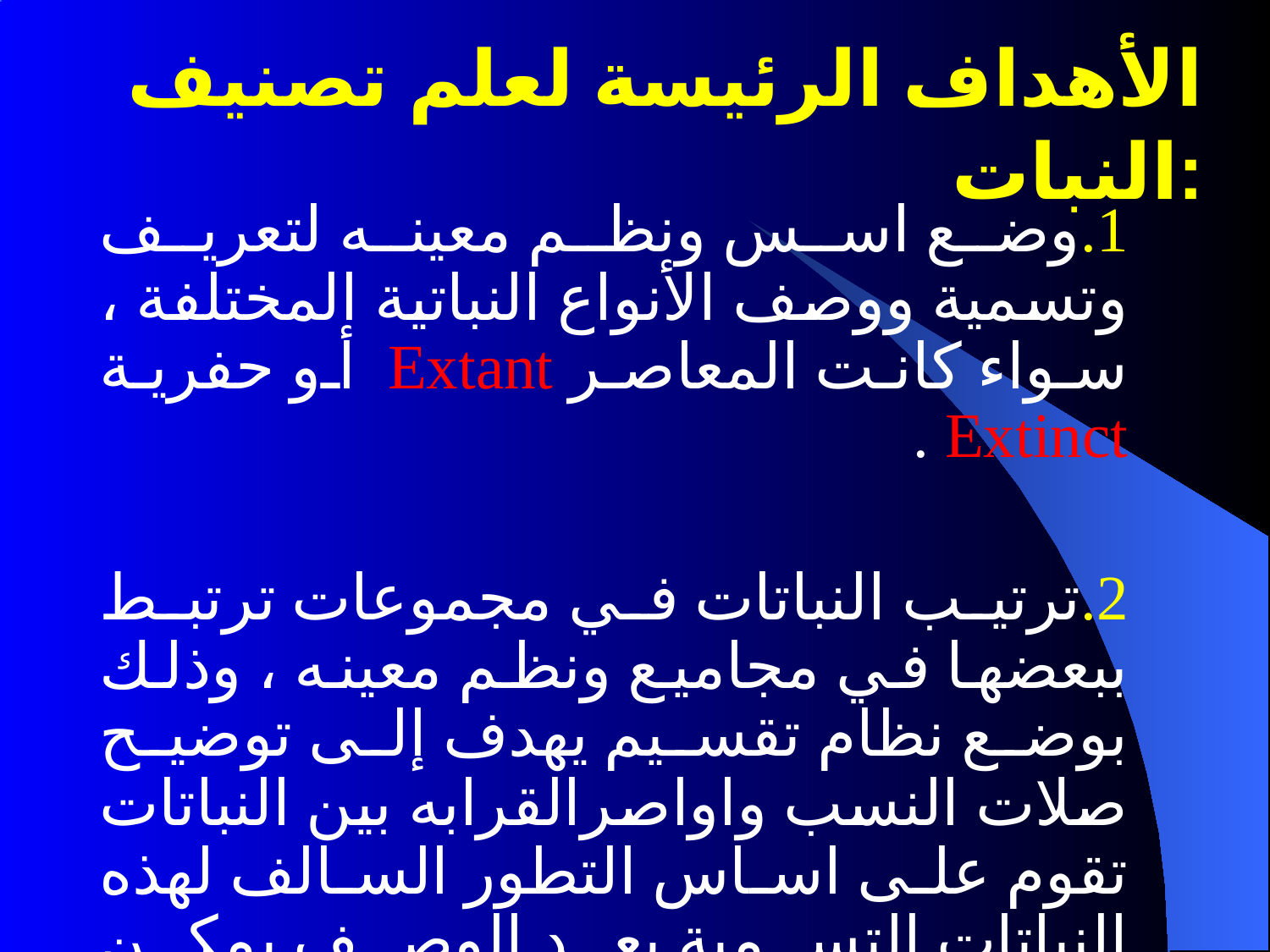

# الأهداف الرئيسة لعلم تصنيف النبات:
وضع اسس ونظم معينه لتعريف وتسمية ووصف الأنواع النباتية المختلفة ، سواء كانت المعاصر Extant  أو حفرية Extinct .

ترتيب النباتات في مجموعات ترتبط ببعضها في مجاميع ونظم معينه ، وذلك بوضع نظام تقسيم يهدف إلى توضيح صلات النسب واواصرالقرابه بين النباتات تقوم على اساس التطور السالف لهذه النباتات.التسمية بعد الوصف يمكن إعطاء اسم للنبات.